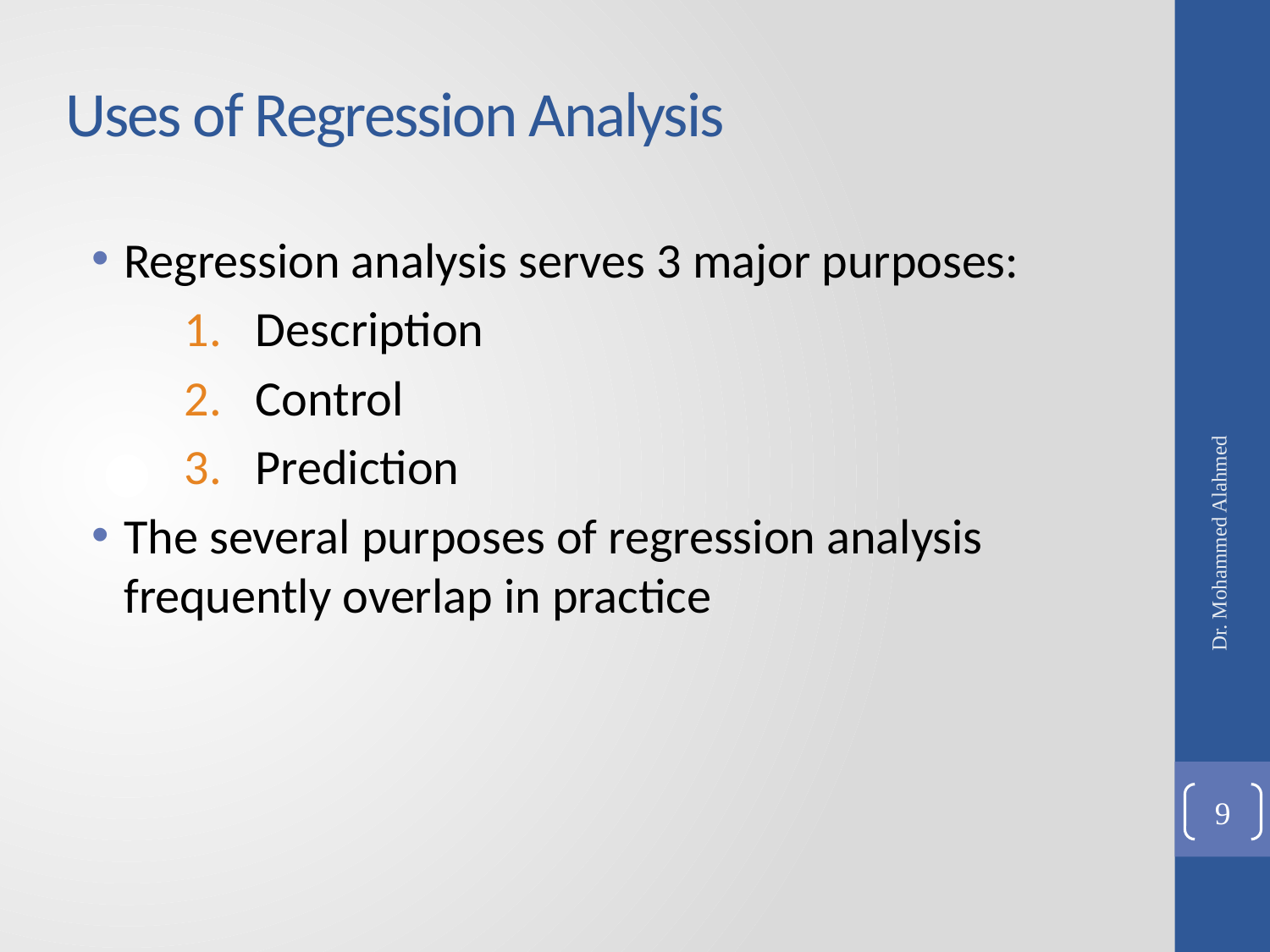

# Uses of Regression Analysis
Regression analysis serves 3 major purposes:
Description
Control
Prediction
The several purposes of regression analysis frequently overlap in practice

Dr. Mohammed Alahmed
9